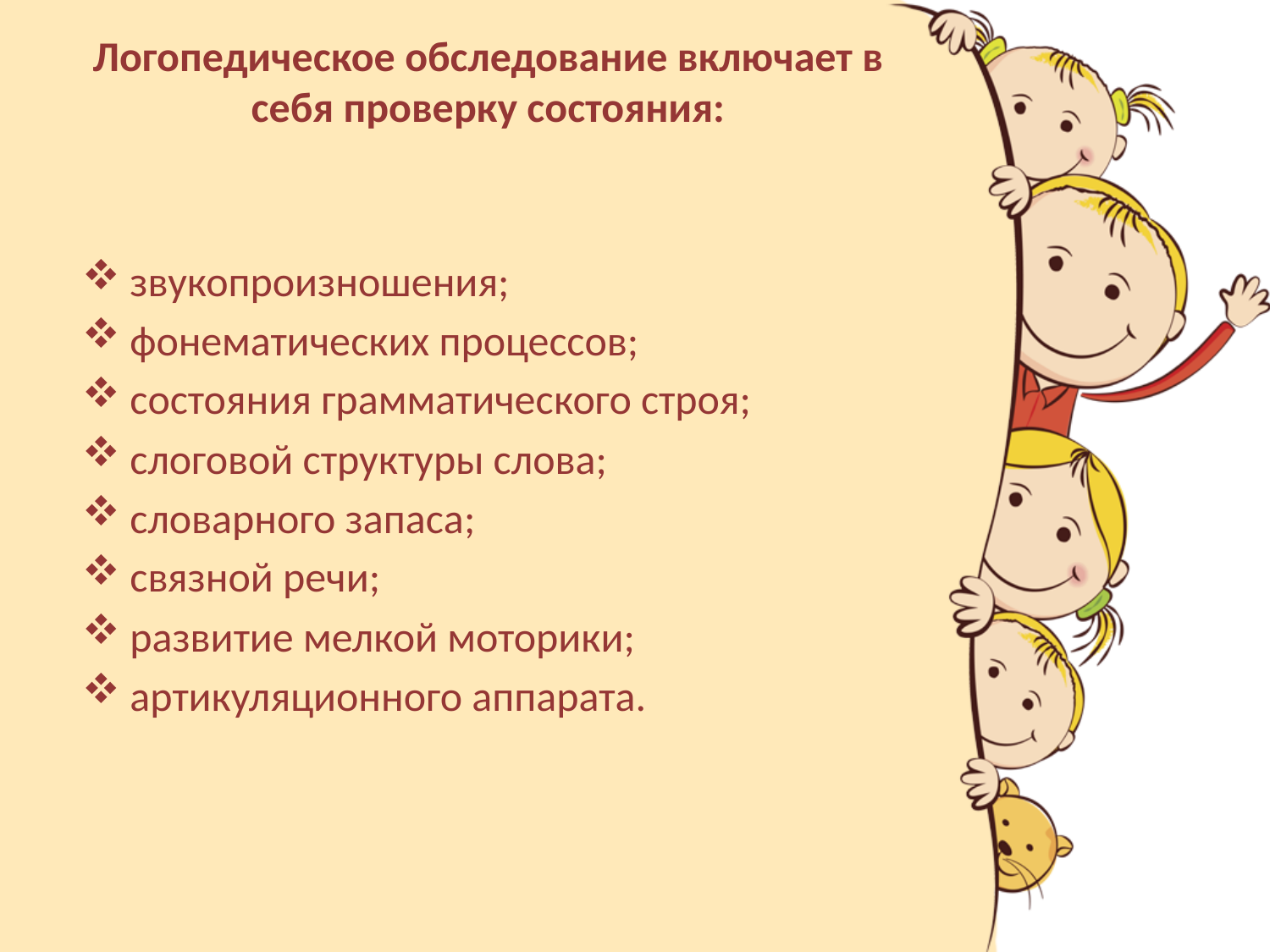

# Логопедическое обследование включает в себя проверку состояния:

звукопроизношения;
фонематических процессов;
состояния грамматического строя;
слоговой структуры слова;
словарного запаса;
связной речи;
развитие мелкой моторики;
артикуляционного аппарата.